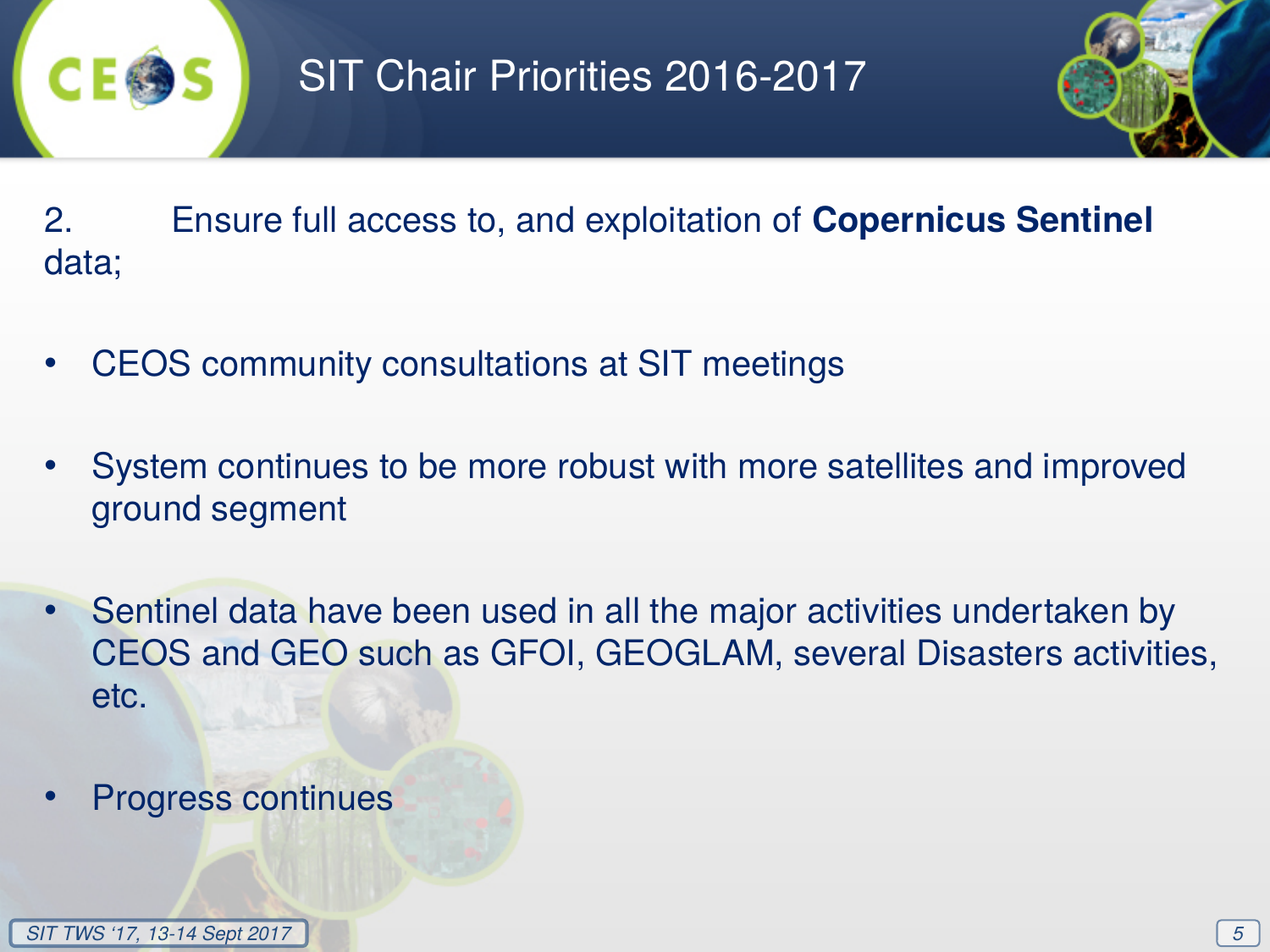

SIT Chair Priorities 2016-2017
2.	Ensure full access to, and exploitation of Copernicus Sentinel data;

CEOS community consultations at SIT meetings

System continues to be more robust with more satellites and improved ground segment

Sentinel data have been used in all the major activities undertaken by CEOS and GEO such as GFOI, GEOGLAM, several Disasters activities, etc.

Progress continues
5